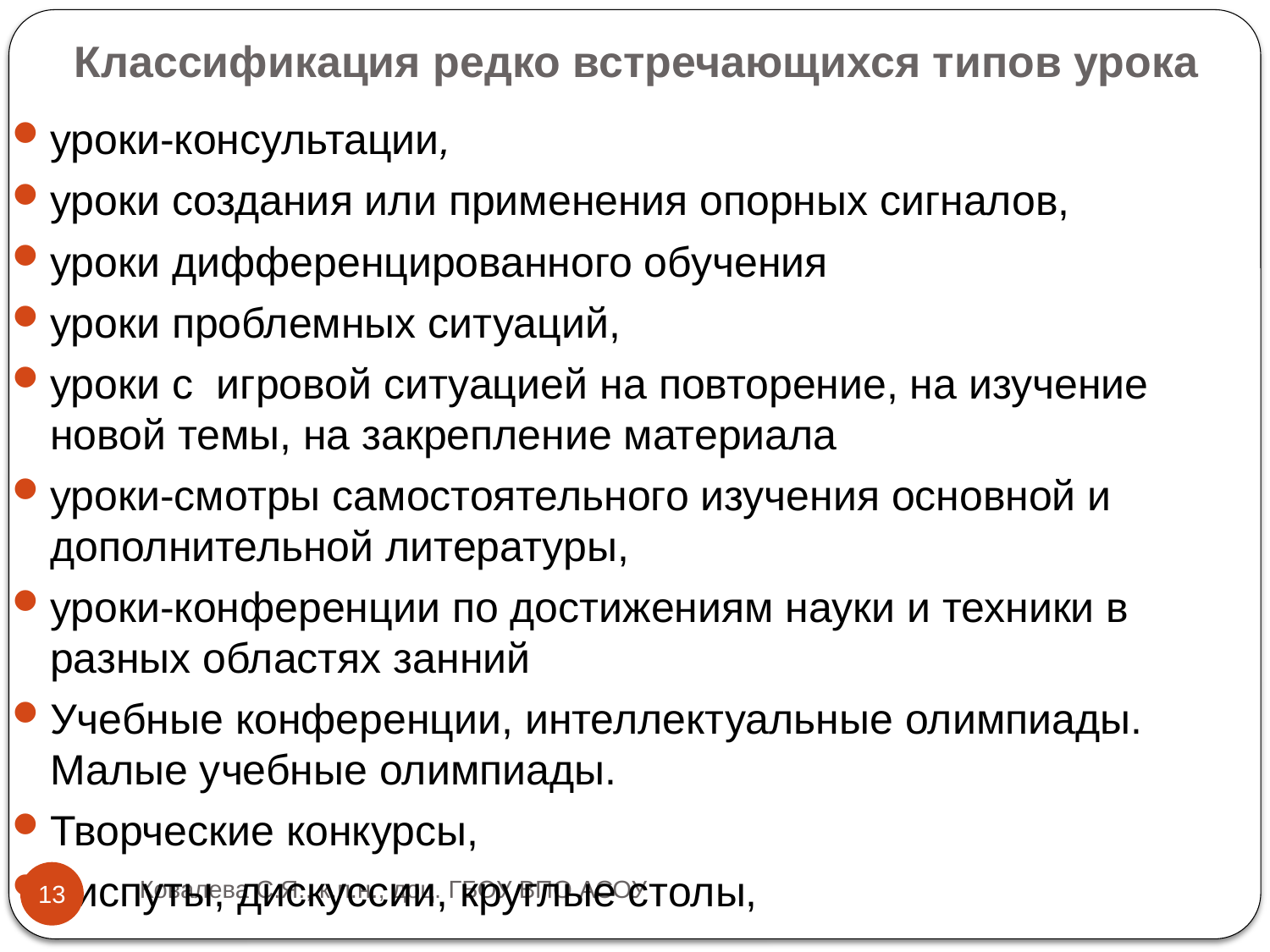

# Классификация редко встречающихся типов урока
уроки-консультации,
уроки создания или применения опорных сигналов,
уроки дифференцированного обучения
уроки проблемных ситуаций,
уроки с  игровой ситуацией на повторение, на изучение новой темы, на закрепление материала
уроки-смотры самостоятельного изучения основной и дополнительной литературы,
уроки-конференции по достижениям науки и техники в разных областях занний
Учебные конференции, интеллектуальные олимпиады. Малые учебные олимпиады.
Творческие конкурсы,
диспуты, дискуссии, круглые столы,
Ковалева С.Я., к.п.н., доц. ГБОУ ВПО АСОУ
13